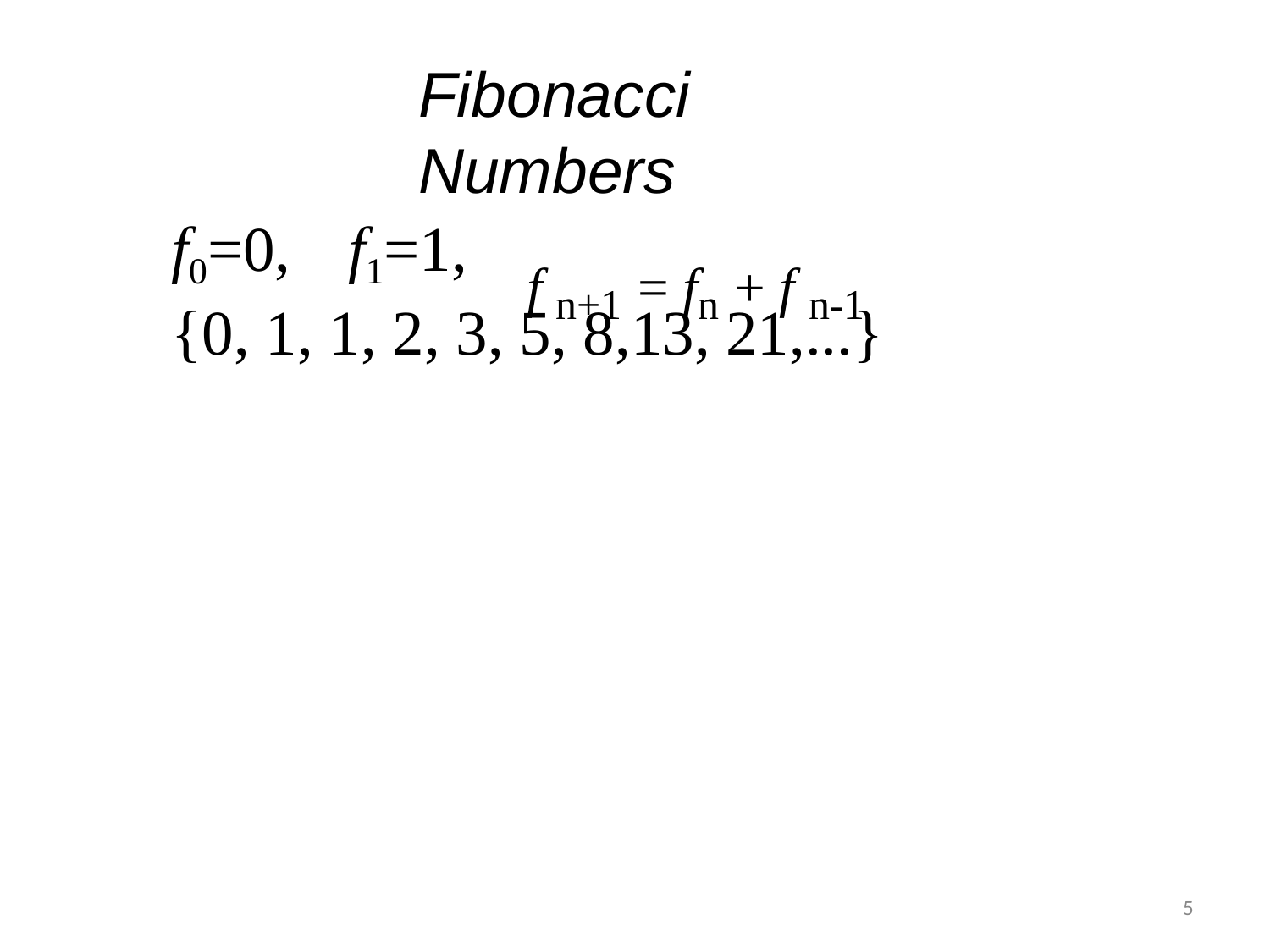

Fibonacci Numbers
f0=0,	f1=1,
f n+1 = fn + f n-1
{0, 1, 1, 2, 3, 5, 8,13, 21,...}
5